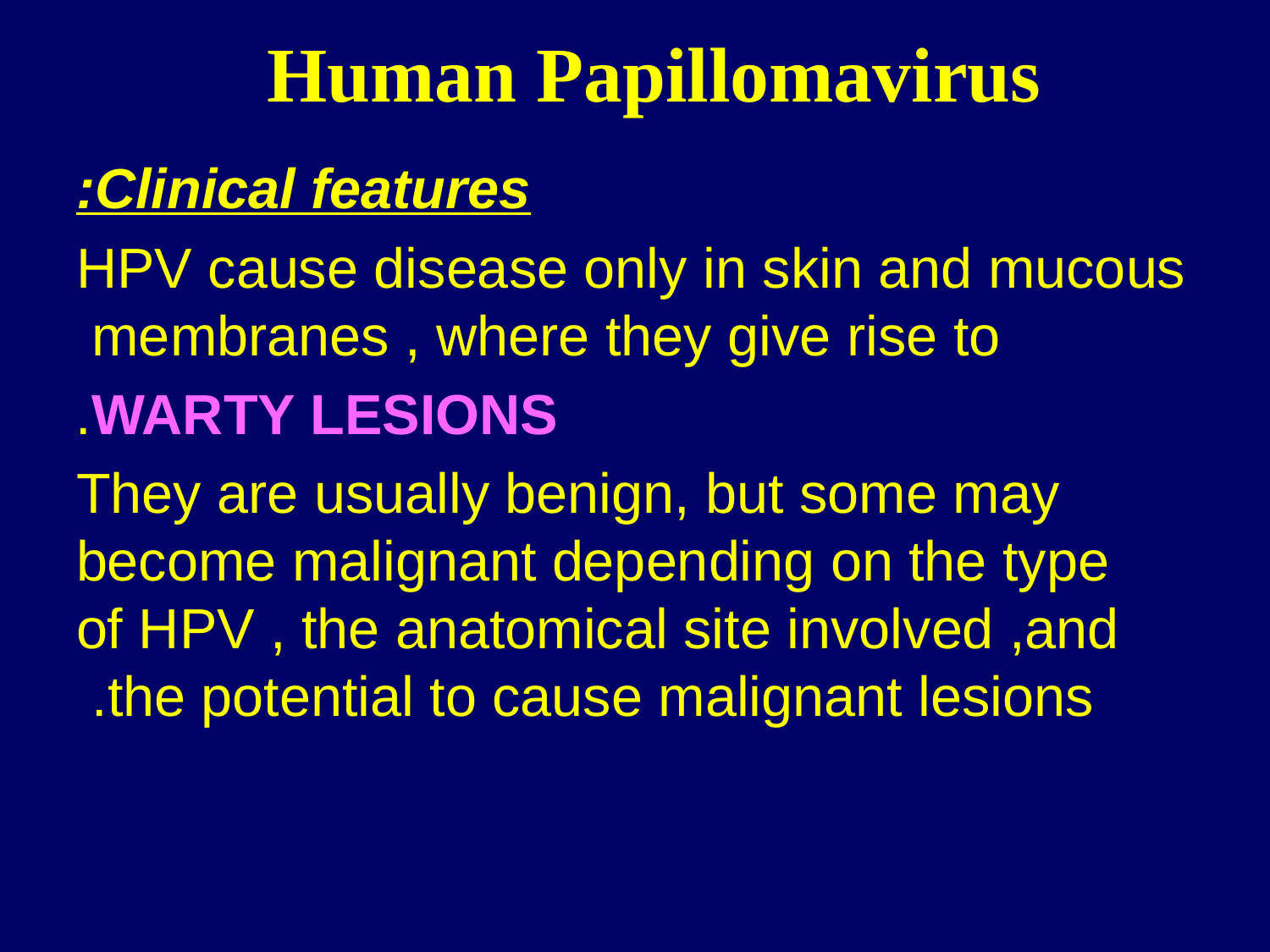

# Human Papillomavirus
Clinical features:
HPV cause disease only in skin and mucous membranes , where they give rise to
WARTY LESIONS.
 They are usually benign, but some may become malignant depending on the type of HPV , the anatomical site involved ,and the potential to cause malignant lesions.